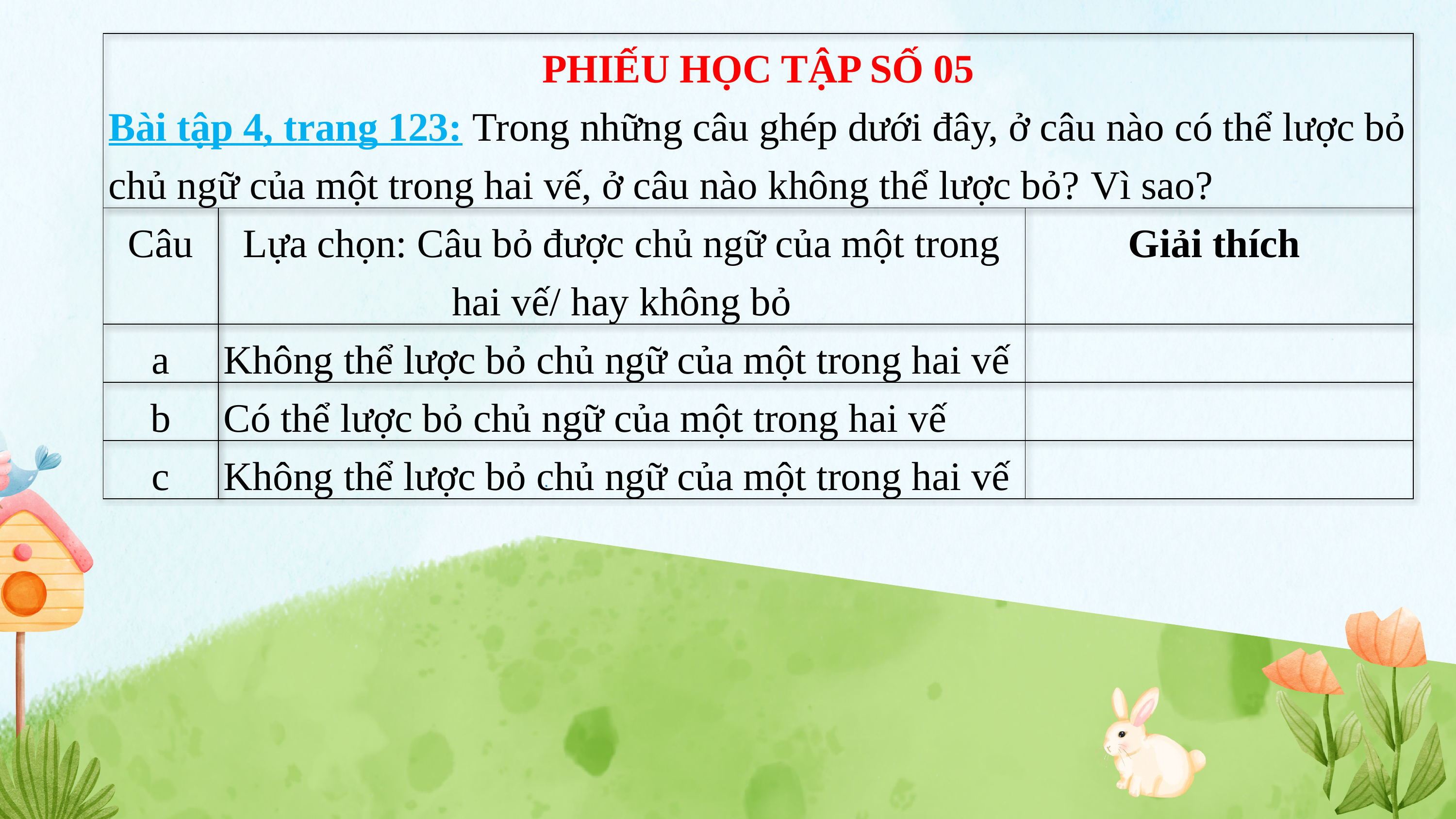

| PHIẾU HỌC TẬP SỐ 05 Bài tập 4, trang 123: Trong những câu ghép dưới đây, ở câu nào có thể lược bỏ chủ ngữ của một trong hai vế, ở câu nào không thể lược bỏ? Vì sao? |  |  |
| --- | --- | --- |
| Câu | Lựa chọn: Câu bỏ được chủ ngữ của một trong hai vế/ hay không bỏ | Giải thích |
| a | Không thể lược bỏ chủ ngữ của một trong hai vế |  |
| b | Có thể lược bỏ chủ ngữ của một trong hai vế |  |
| c | Không thể lược bỏ chủ ngữ của một trong hai vế |  |